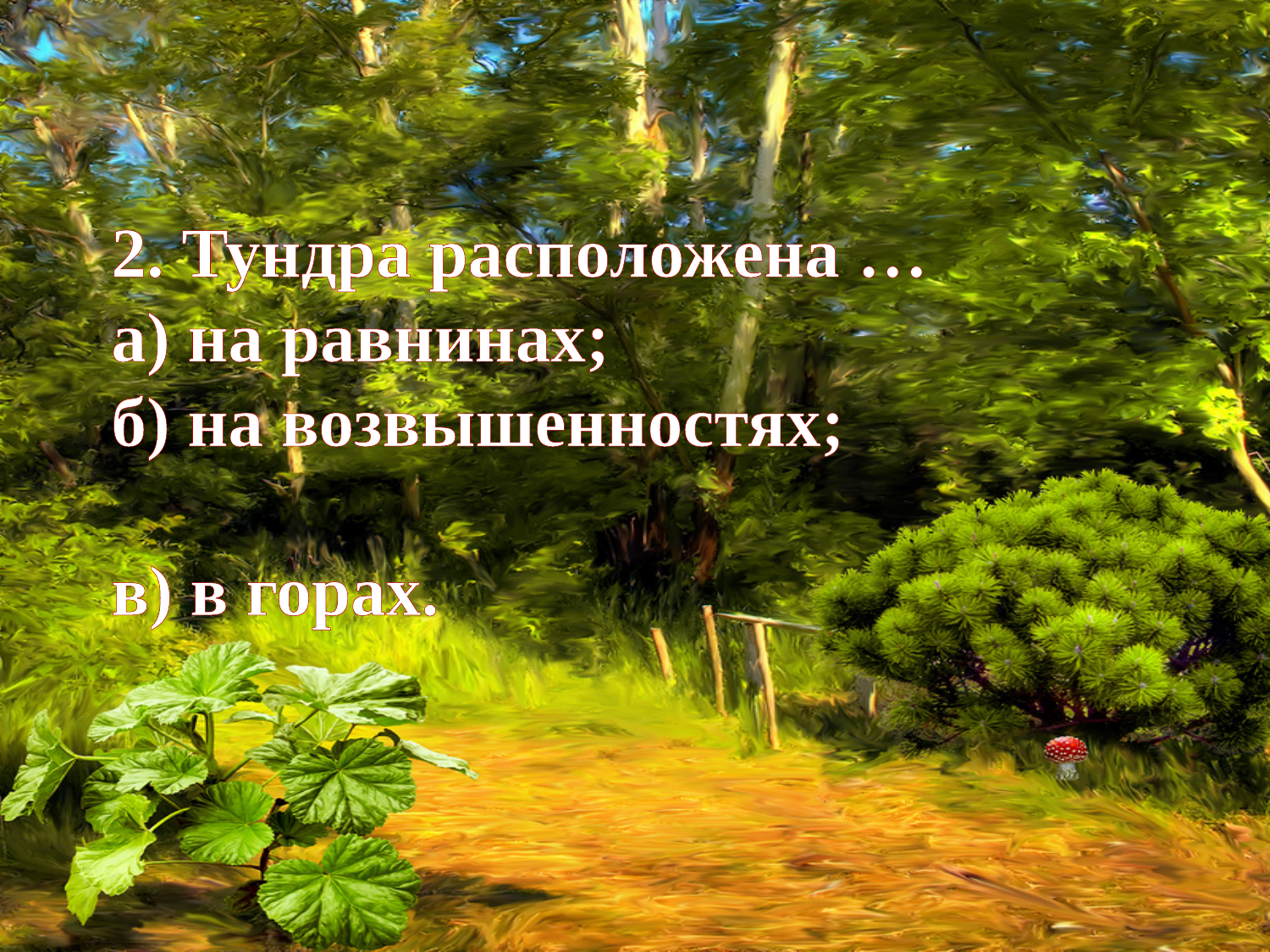

#
2. Тундра расположена …
а) на равнинах;
б) на возвышенностях;
в) в горах.